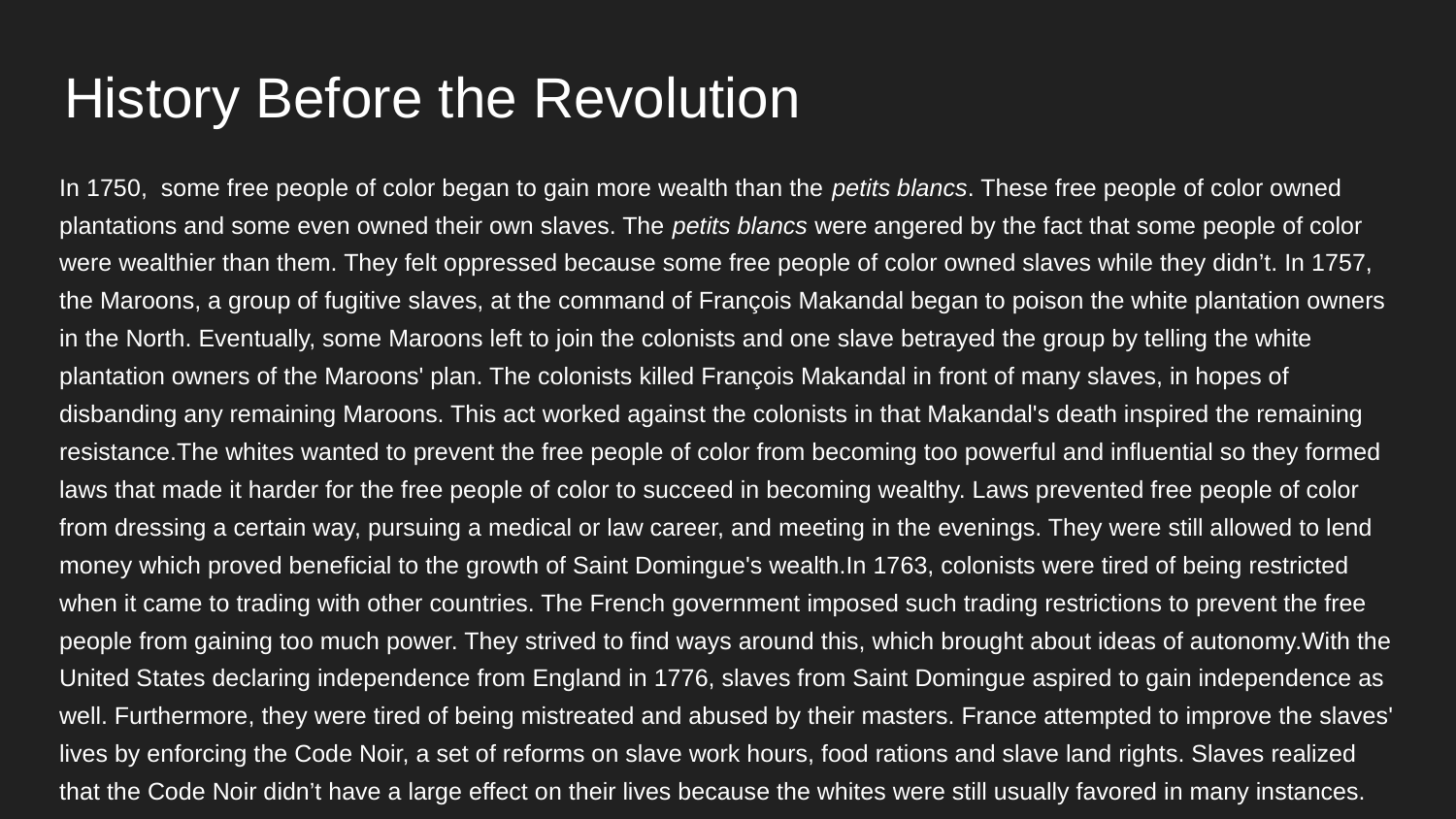

# History Before the Revolution
In 1750,  some free people of color began to gain more wealth than the petits blancs. These free people of color owned plantations and some even owned their own slaves. The petits blancs were angered by the fact that some people of color were wealthier than them. They felt oppressed because some free people of color owned slaves while they didn’t. In 1757, the Maroons, a group of fugitive slaves, at the command of François Makandal began to poison the white plantation owners in the North. Eventually, some Maroons left to join the colonists and one slave betrayed the group by telling the white plantation owners of the Maroons' plan. The colonists killed François Makandal in front of many slaves, in hopes of disbanding any remaining Maroons. This act worked against the colonists in that Makandal's death inspired the remaining resistance.The whites wanted to prevent the free people of color from becoming too powerful and influential so they formed laws that made it harder for the free people of color to succeed in becoming wealthy. Laws prevented free people of color from dressing a certain way, pursuing a medical or law career, and meeting in the evenings. They were still allowed to lend money which proved beneficial to the growth of Saint Domingue's wealth.In 1763, colonists were tired of being restricted when it came to trading with other countries. The French government imposed such trading restrictions to prevent the free people from gaining too much power. They strived to find ways around this, which brought about ideas of autonomy.With the United States declaring independence from England in 1776, slaves from Saint Domingue aspired to gain independence as well. Furthermore, they were tired of being mistreated and abused by their masters. France attempted to improve the slaves' lives by enforcing the Code Noir, a set of reforms on slave work hours, food rations and slave land rights. Slaves realized that the Code Noir didn’t have a large effect on their lives because the whites were still usually favored in many instances.